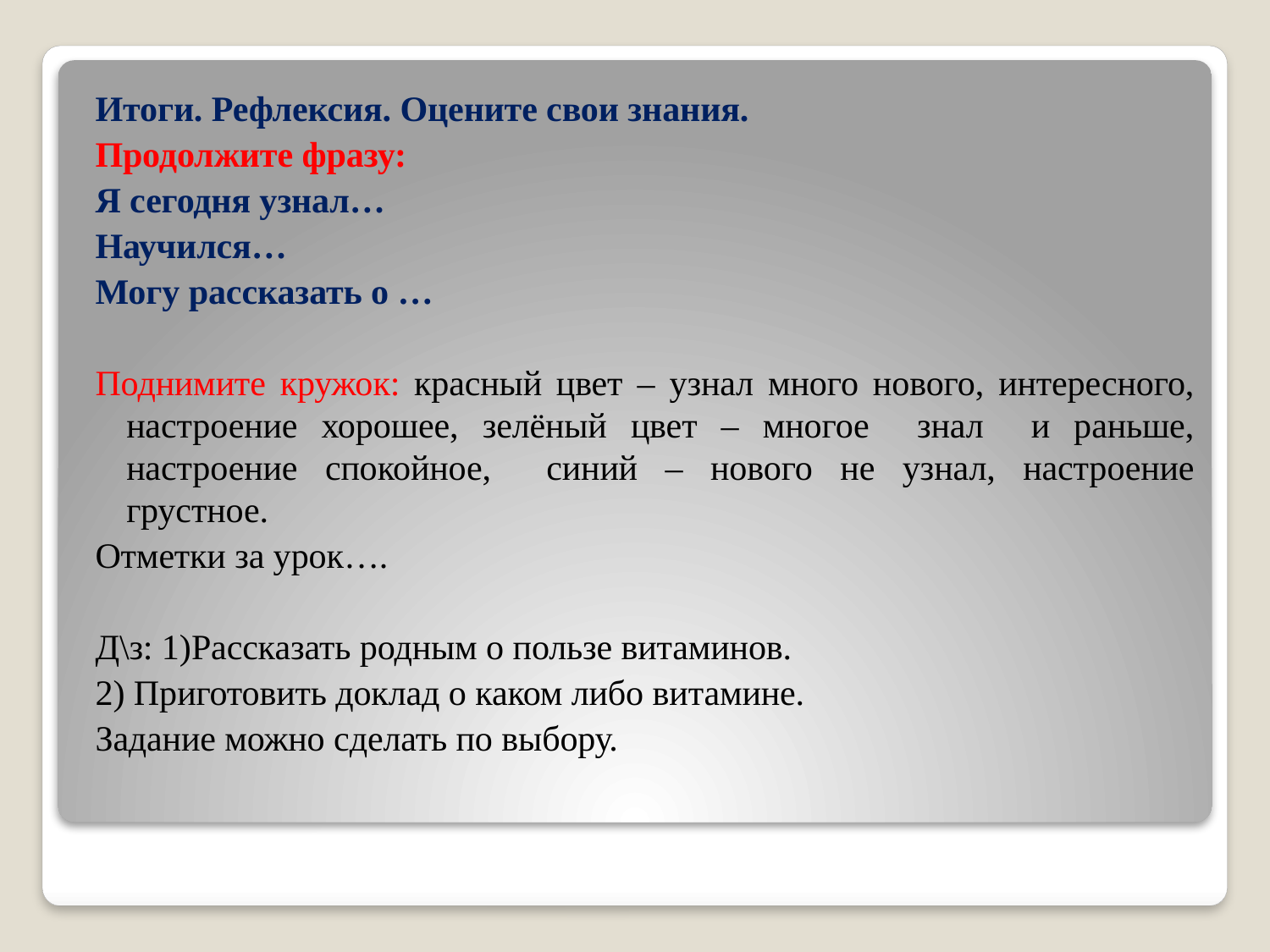

Итоги. Рефлексия. Оцените свои знания.
Продолжите фразу:
Я сегодня узнал…
Научился…
Могу рассказать о …

Поднимите кружок: красный цвет – узнал много нового, интересного, настроение хорошее, зелёный цвет – многое  знал  и раньше, настроение спокойное,  синий – нового не узнал, настроение грустное.
Отметки за урок….

Д\з: 1)Рассказать родным о пользе витаминов.
2) Приготовить доклад о каком либо витамине.
Задание можно сделать по выбору.